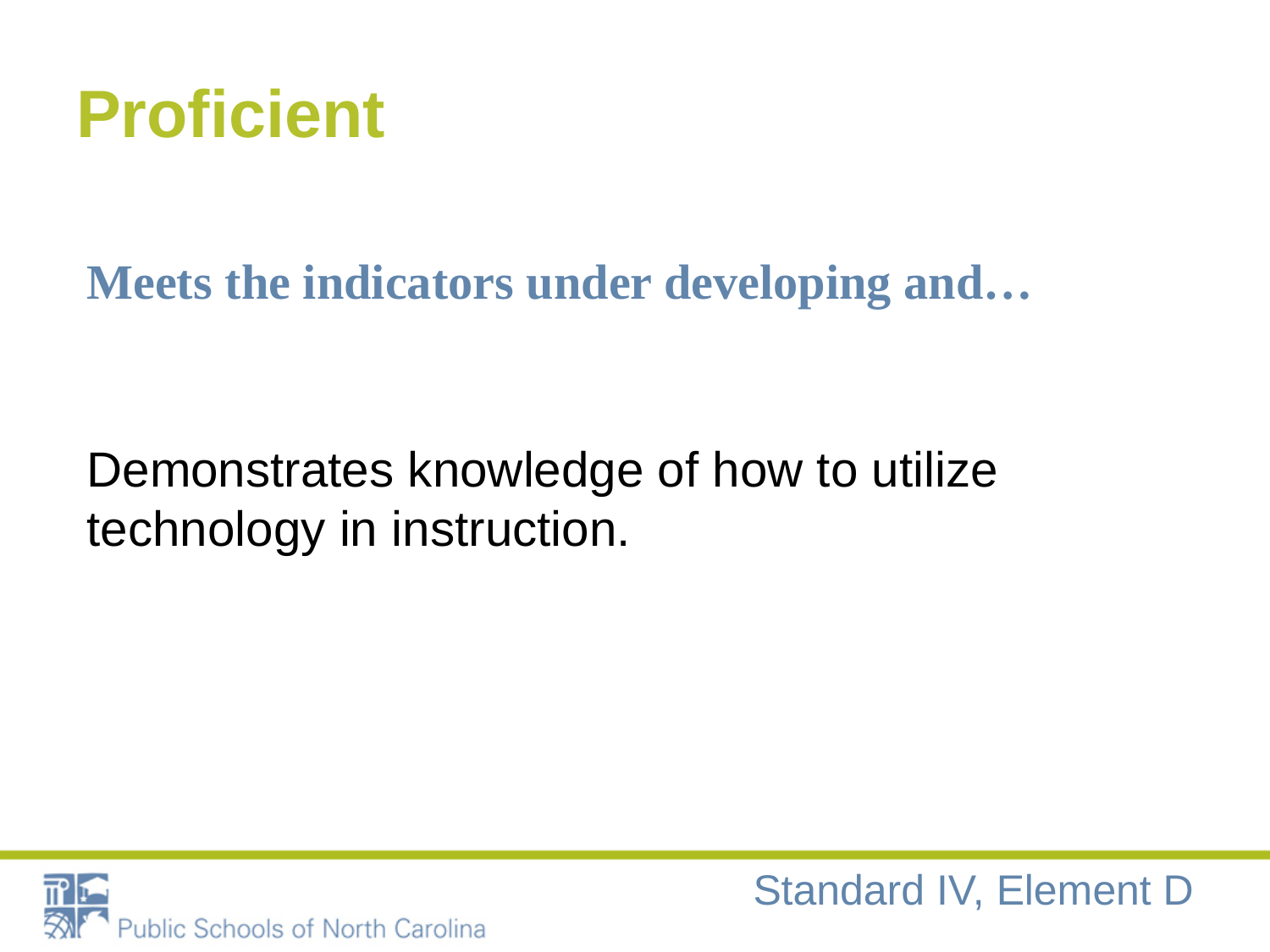

# Proficient
Meets the indicators under developing and…

Demonstrates knowledge of how to utilize technology in instruction.

Standard IV, Element D